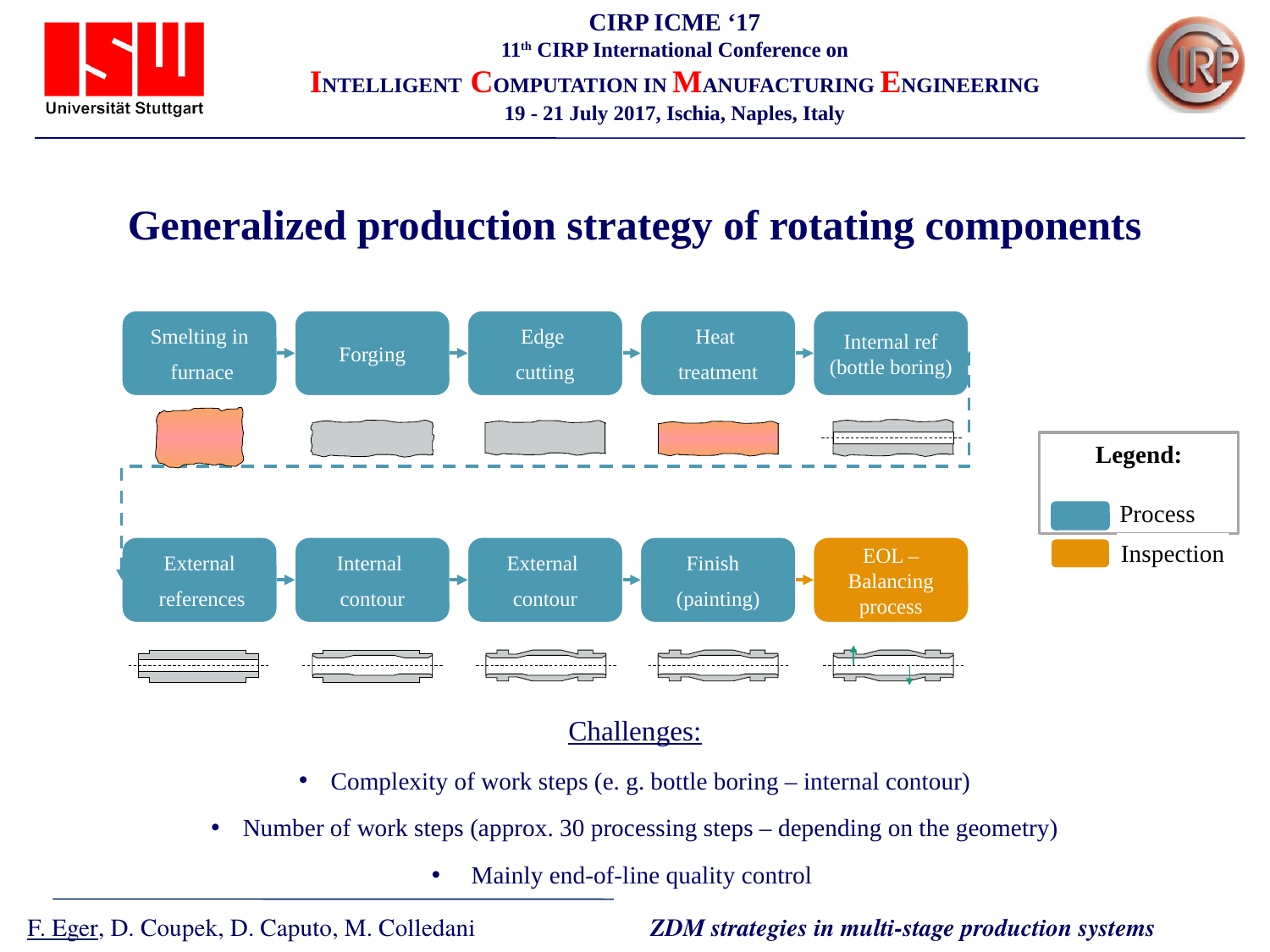

# Generalized production strategy of rotating components
Smelting in
 furnace
Edge
cutting
Internal ref (bottle boring)
Forging
Heat
treatment

Legend:

           Process

Inspection
External
 references
Internal
contour
External
contour
Finish
(painting)
EOL – Balancing process

Challenges:
Complexity of work steps (e. g. bottle boring – internal contour)
Number of work steps (approx. 30 processing steps – depending on the geometry)
Mainly end-of-line quality control